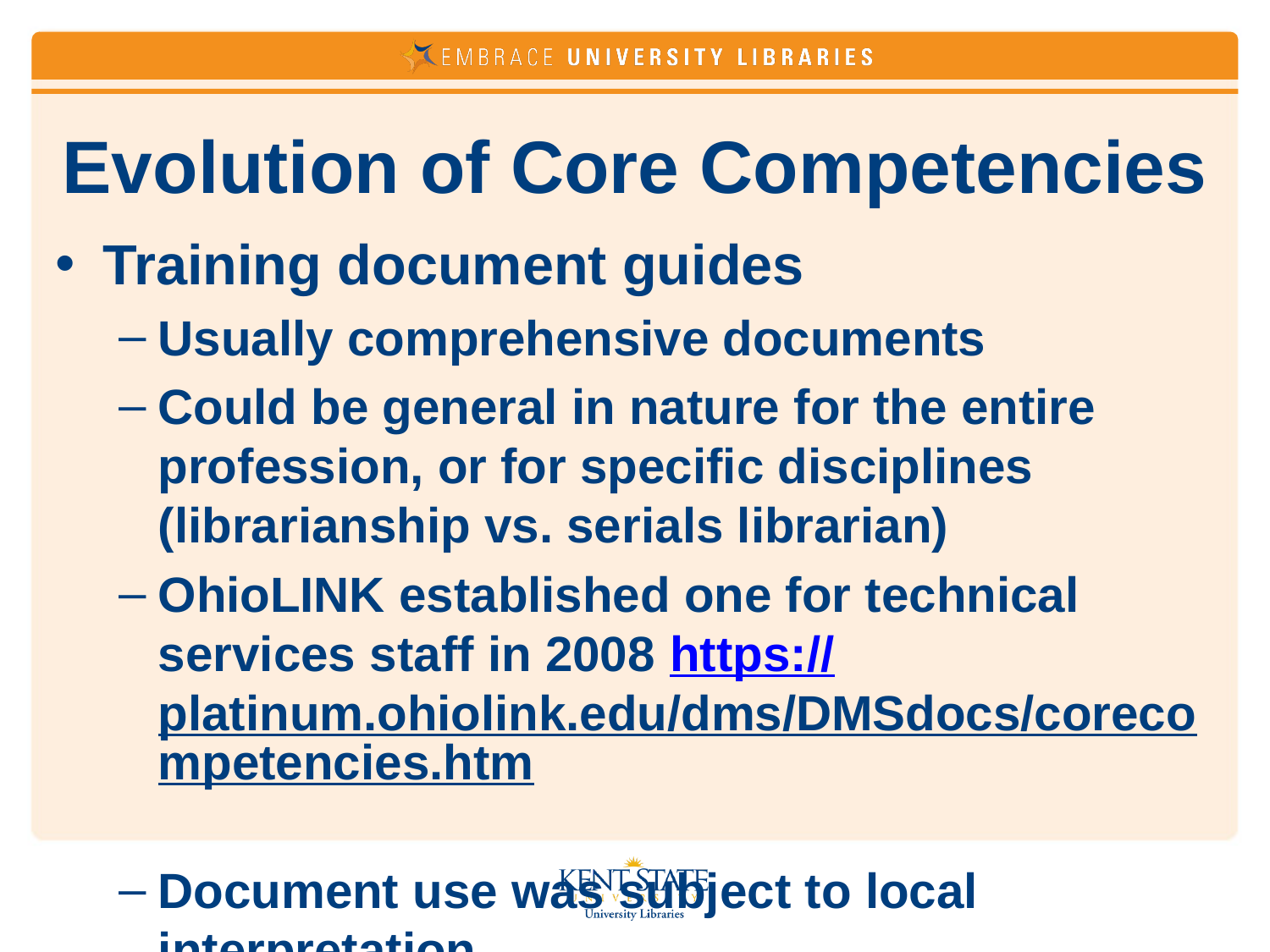

# Evolution of Core Competencies
Training document guides
Usually comprehensive documents
Could be general in nature for the entire profession, or for specific disciplines (librarianship vs. serials librarian)
OhioLINK established one for technical services staff in 2008 https://platinum.ohiolink.edu/dms/DMSdocs/corecompetencies.htm
Document use was subject to local interpretation